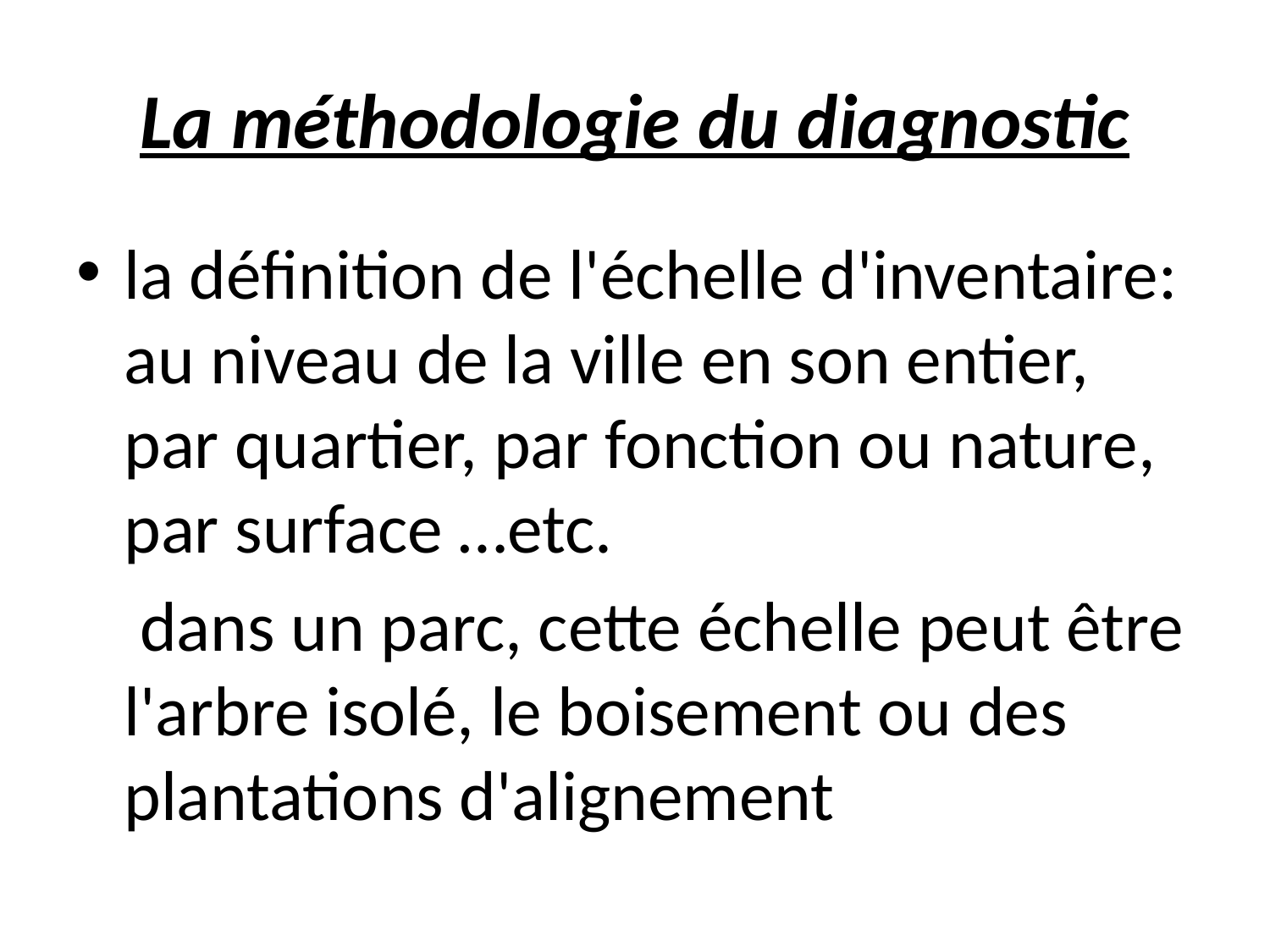

# La méthodologie du diagnostic
la définition de l'échelle d'inventaire: au niveau de la ville en son entier, par quartier, par fonction ou nature, par surface …etc.
    dans un parc, cette échelle peut être l'arbre isolé, le boisement ou des plantations d'alignement